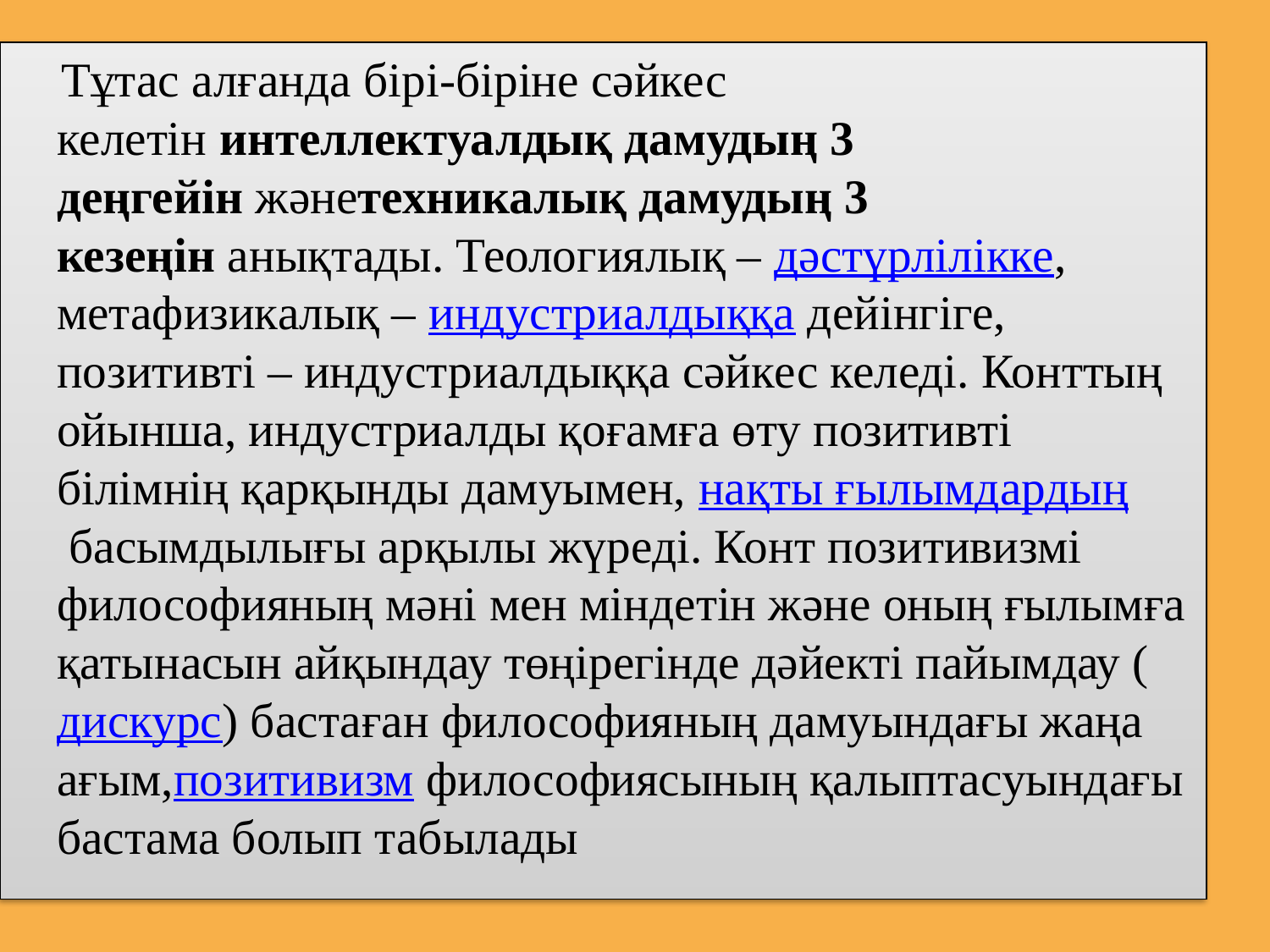

Тұтас алғанда бірі-біріне сәйкес келетін интеллектуалдық дамудың 3 деңгейін жәнетехникалық дамудың 3 кезеңін анықтады. Теологиялық – дәстүрлілікке, метафизикалық – индустриалдыққа дейінгіге, позитивті – индустриалдыққа сәйкес келеді. Конттың ойынша, индустриалды қоғамға өту позитивті білімнің қарқынды дамуымен, нақты ғылымдардың басымдылығы арқылы жүреді. Конт позитивизмі философияның мәні мен міндетін және оның ғылымға қатынасын айқындау төңірегінде дәйекті пайымдау (дискурс) бастаған философияның дамуындағы жаңа ағым,позитивизм философиясының қалыптасуындағы бастама болып табылады